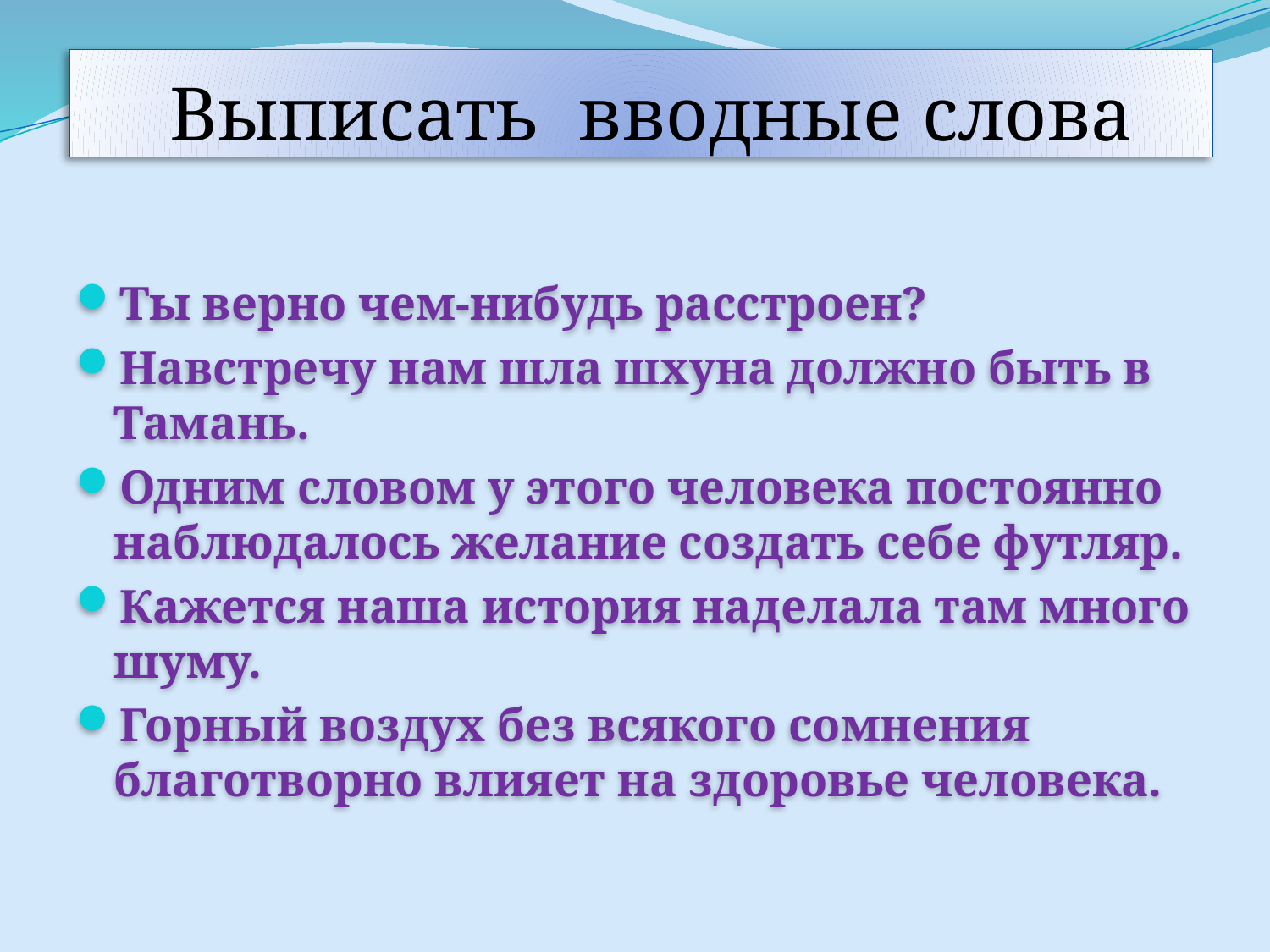

# Выписать  вводные слова
Ты верно чем-нибудь расстроен?
Навстречу нам шла шхуна должно быть в Тамань.
Одним словом у этого человека постоянно наблюдалось желание создать себе футляр.
Кажется наша история наделала там много шуму.
Горный воздух без всякого сомнения благотворно влияет на здоровье человека.